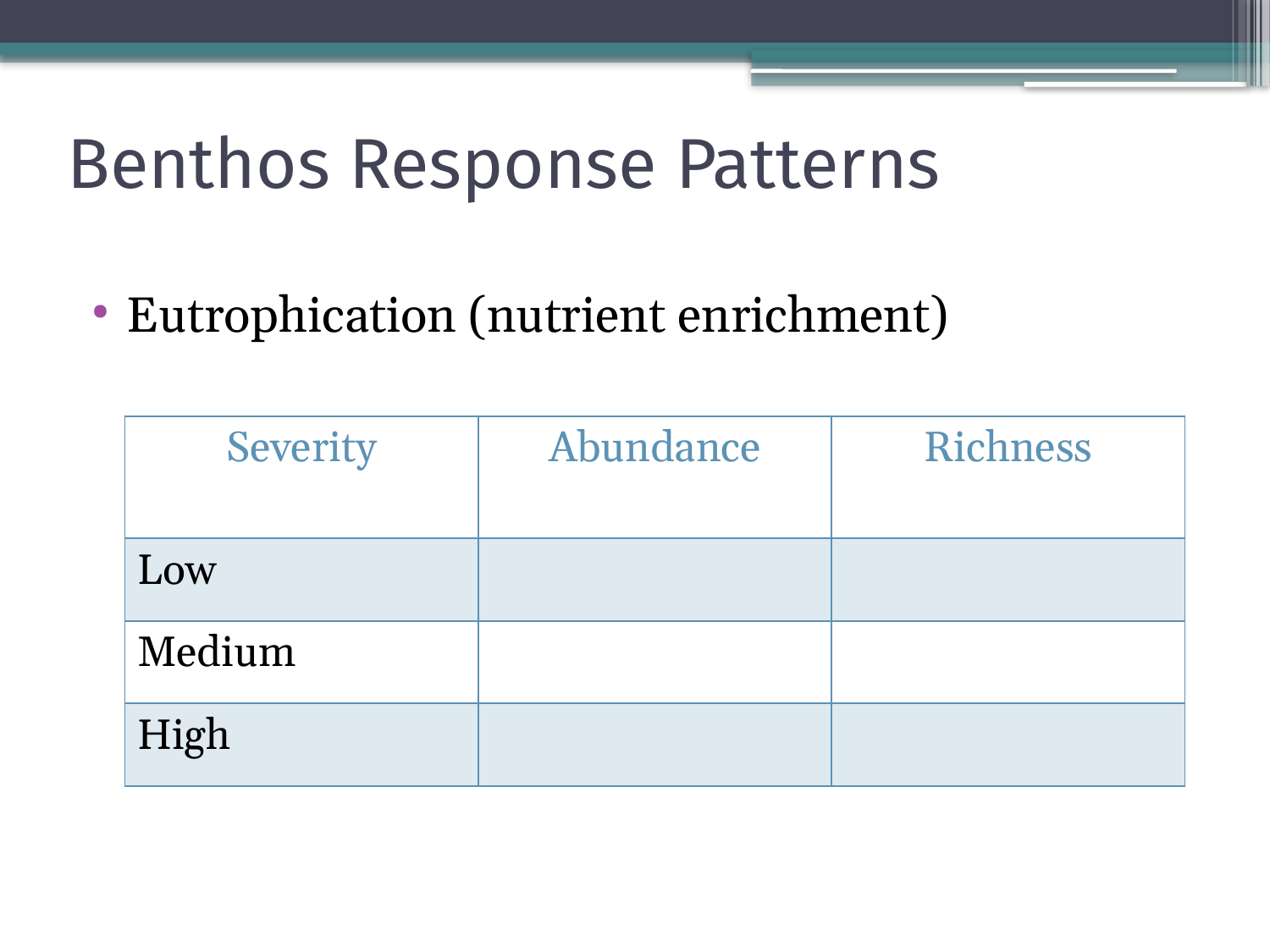

# Benthos Response Patterns
Eutrophication (nutrient enrichment)

| Severity | Abundance | Richness |
| --- | --- | --- |
| Low |  |  |
| Medium |  |  |
| High |  |  |